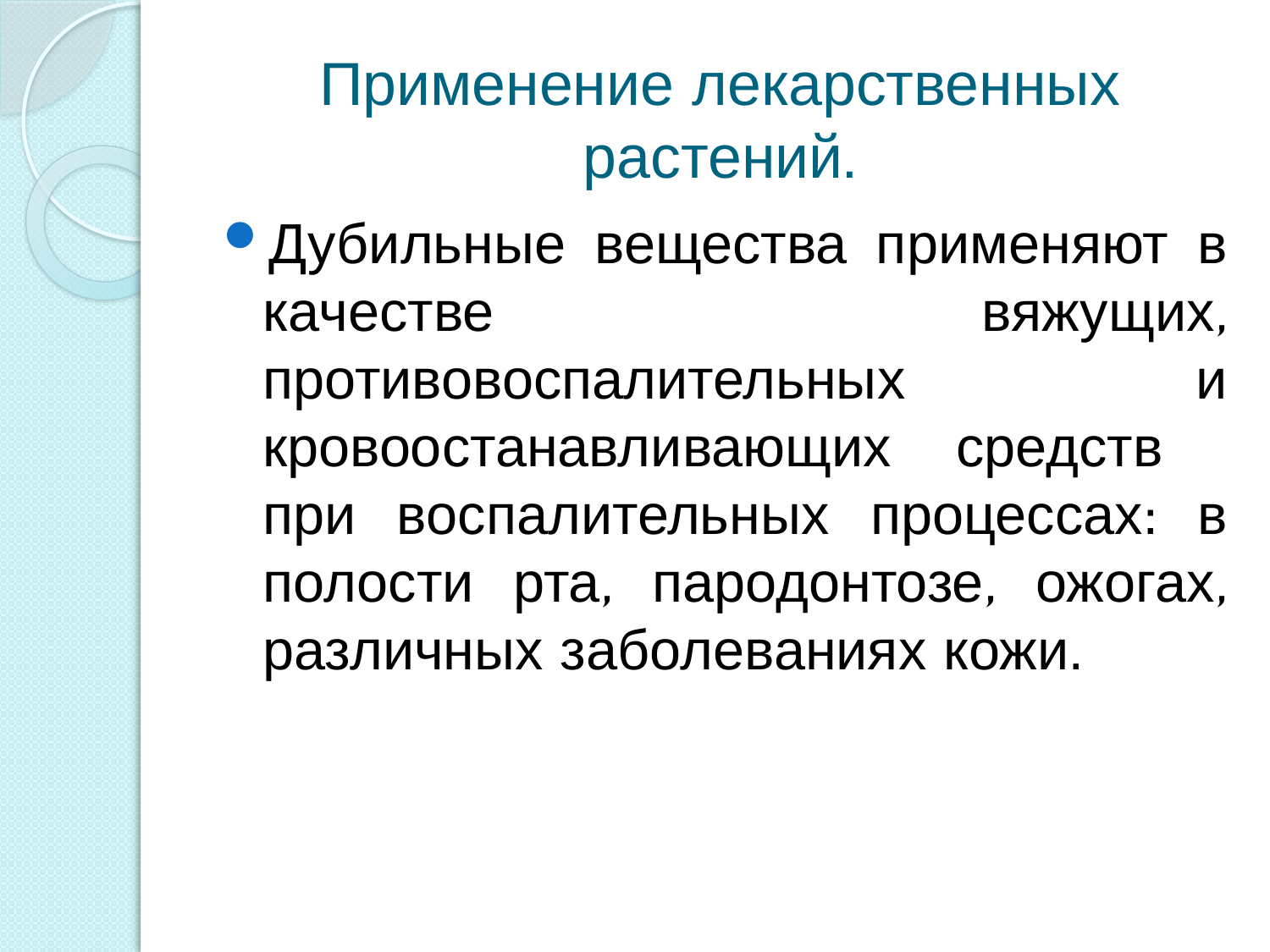

# Применение лекарственных растений.
Дубильные вещества применяют в качестве вяжущих, противовоспалительных и кровоостанавливающих средств  при воспалительных процессах: в полости рта, пародонтозе, ожогах, различных заболеваниях кожи.